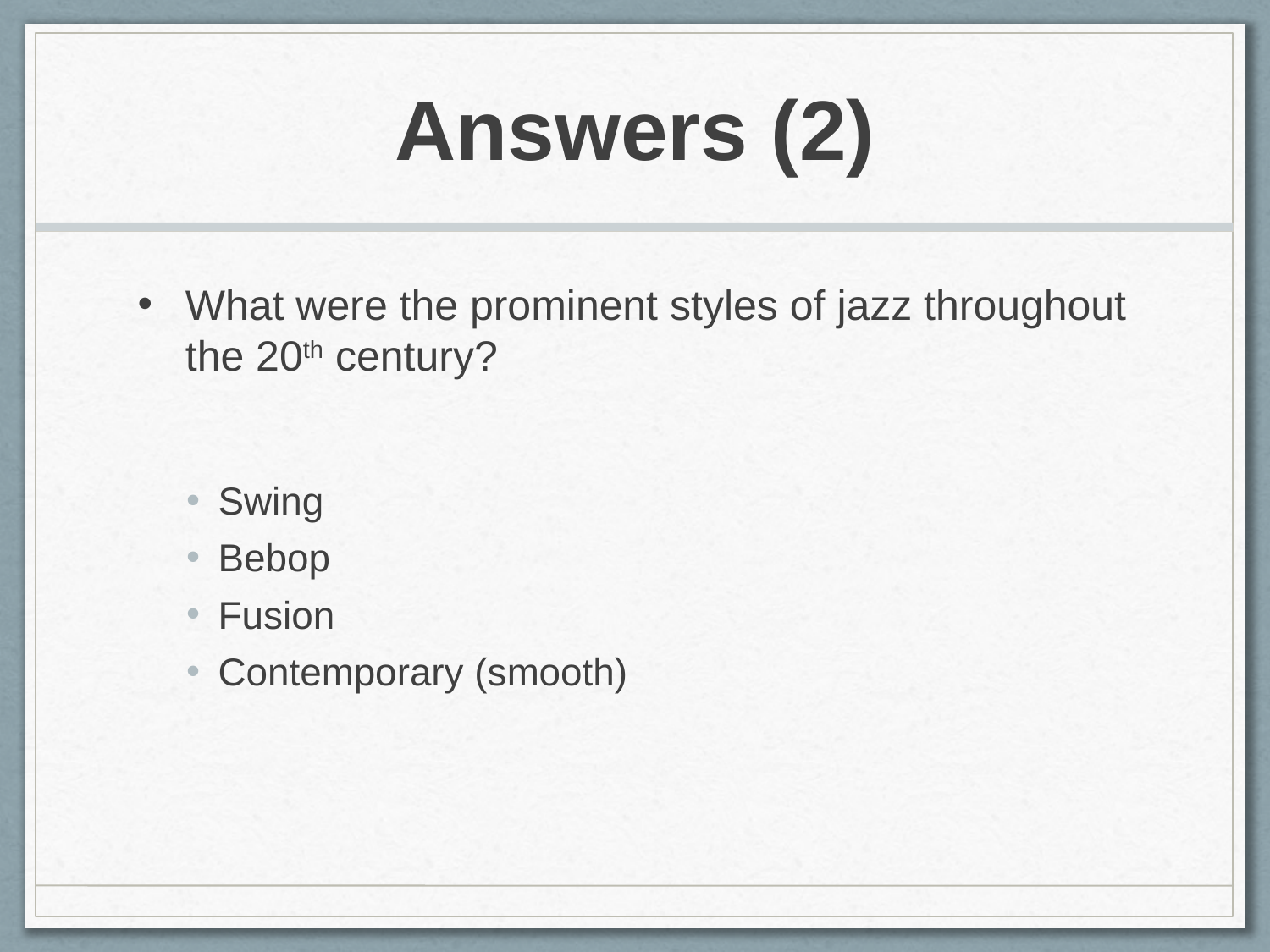

# Answers (2)
What were the prominent styles of jazz throughout the 20th century?

Swing
Bebop
Fusion
Contemporary (smooth)